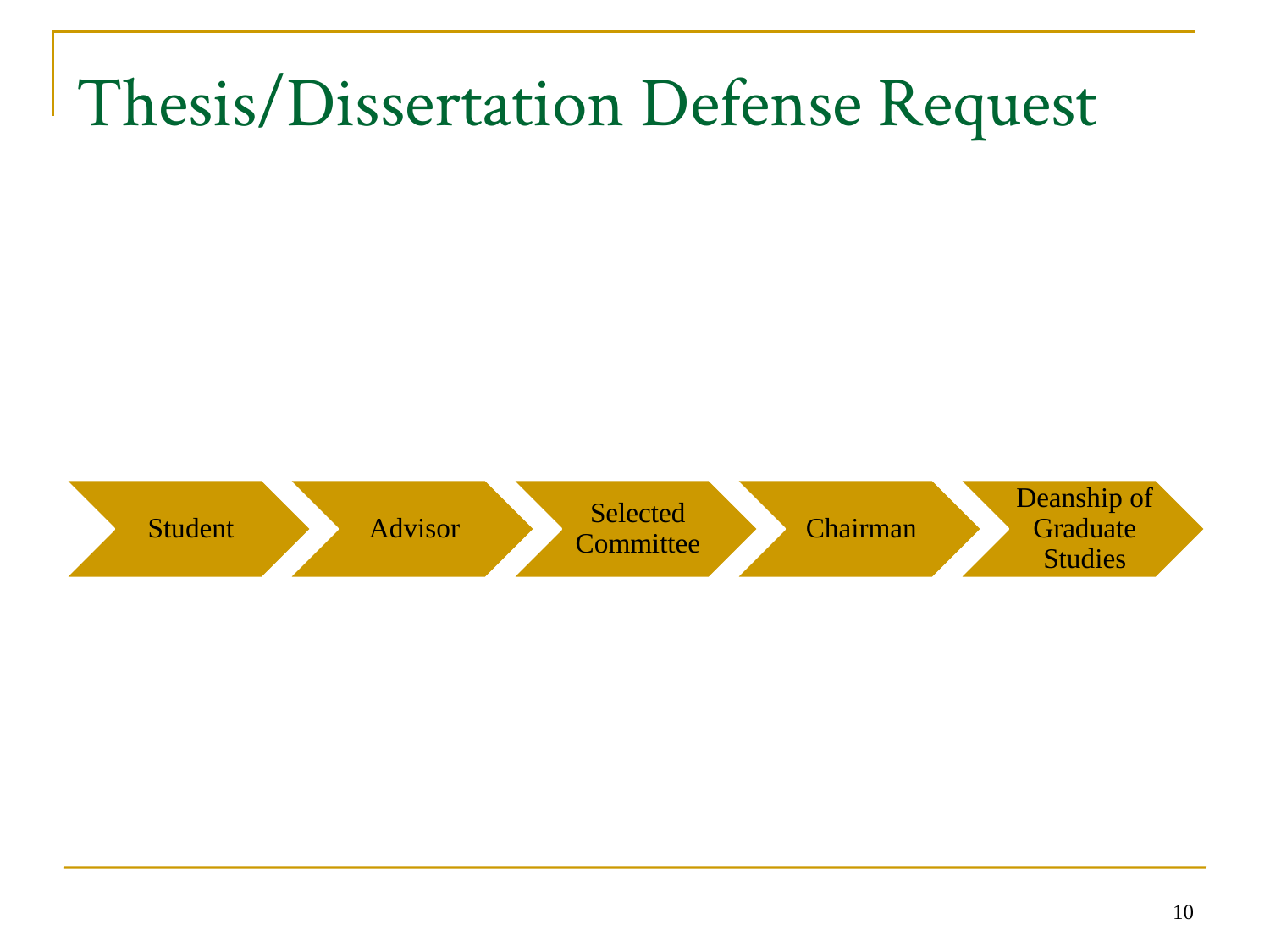

# Thesis/Dissertation Defense Request
Student
Advisor
Selected Committee
Chairman
Deanship of Graduate Studies
10